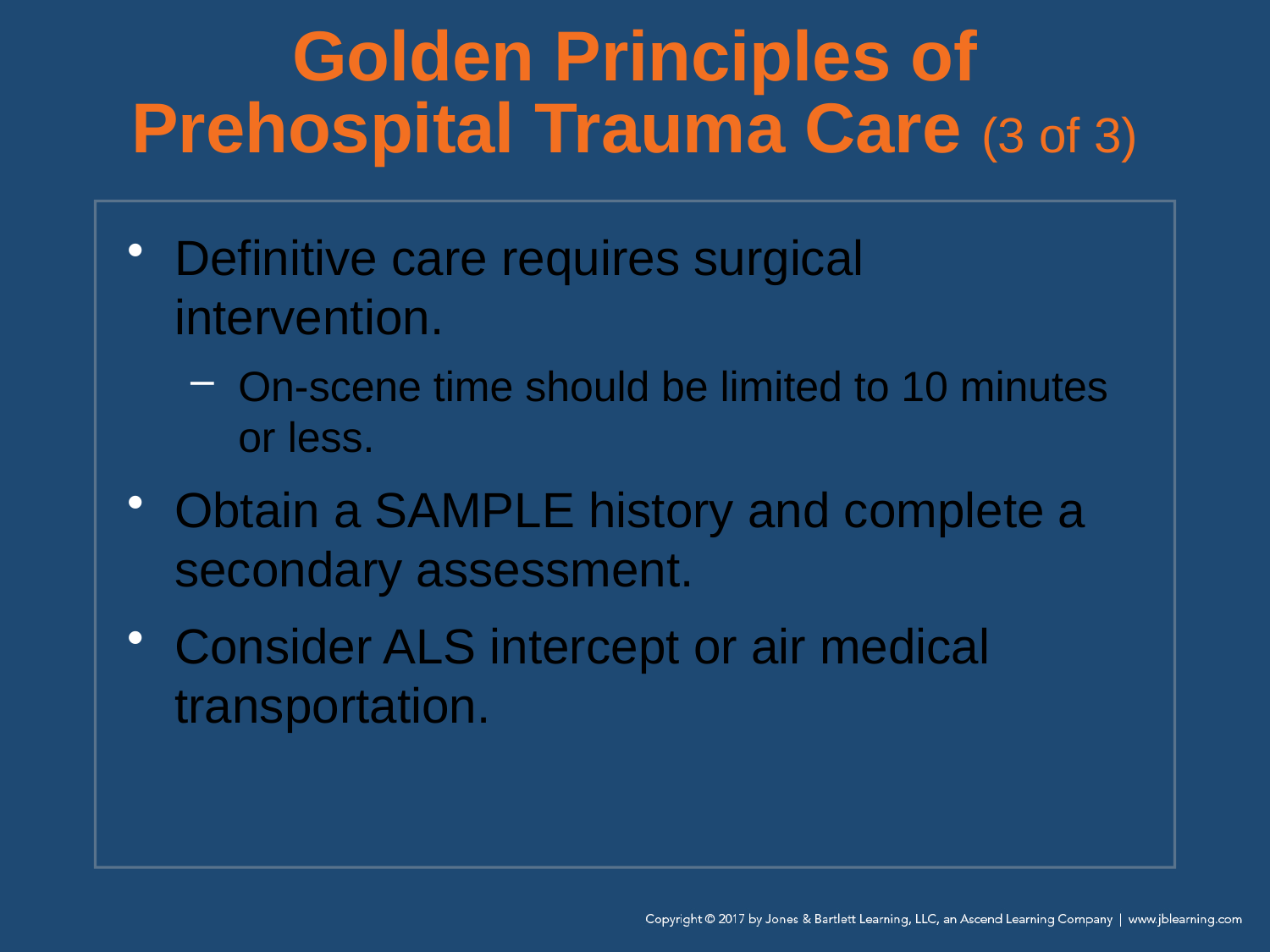

# Golden Principles of Prehospital Trauma Care (3 of 3)
Definitive care requires surgical intervention.
On-scene time should be limited to 10 minutes or less.
Obtain a SAMPLE history and complete a secondary assessment.
Consider ALS intercept or air medical transportation.